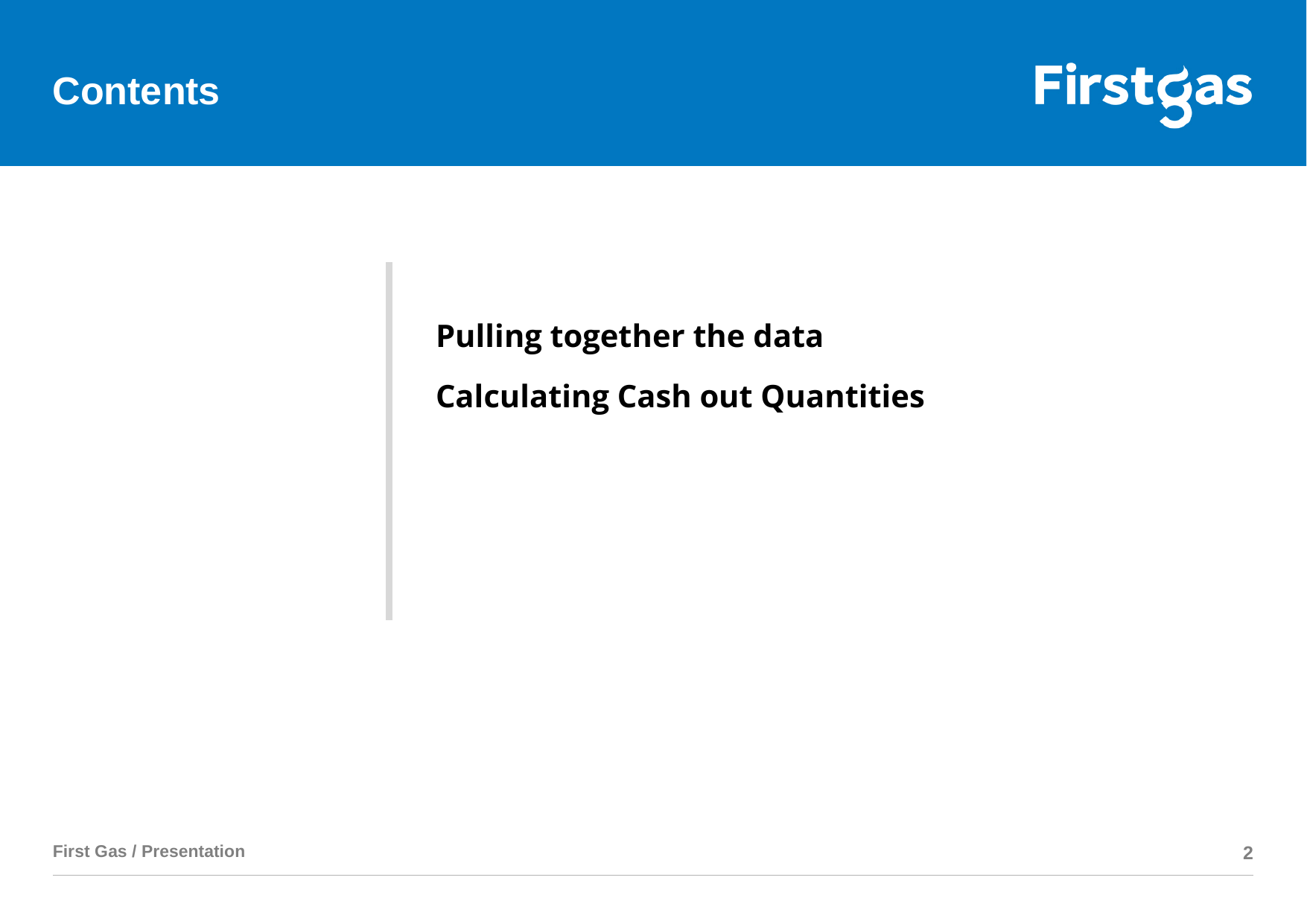

# Contents
| Pulling together the data |  |
| --- | --- |
| Calculating Cash out Quantities |  |
|  |  |
|  |  |
|  |  |
|  |  |
|  |  |
|  |  |
|  |  |
First Gas / Presentation
2